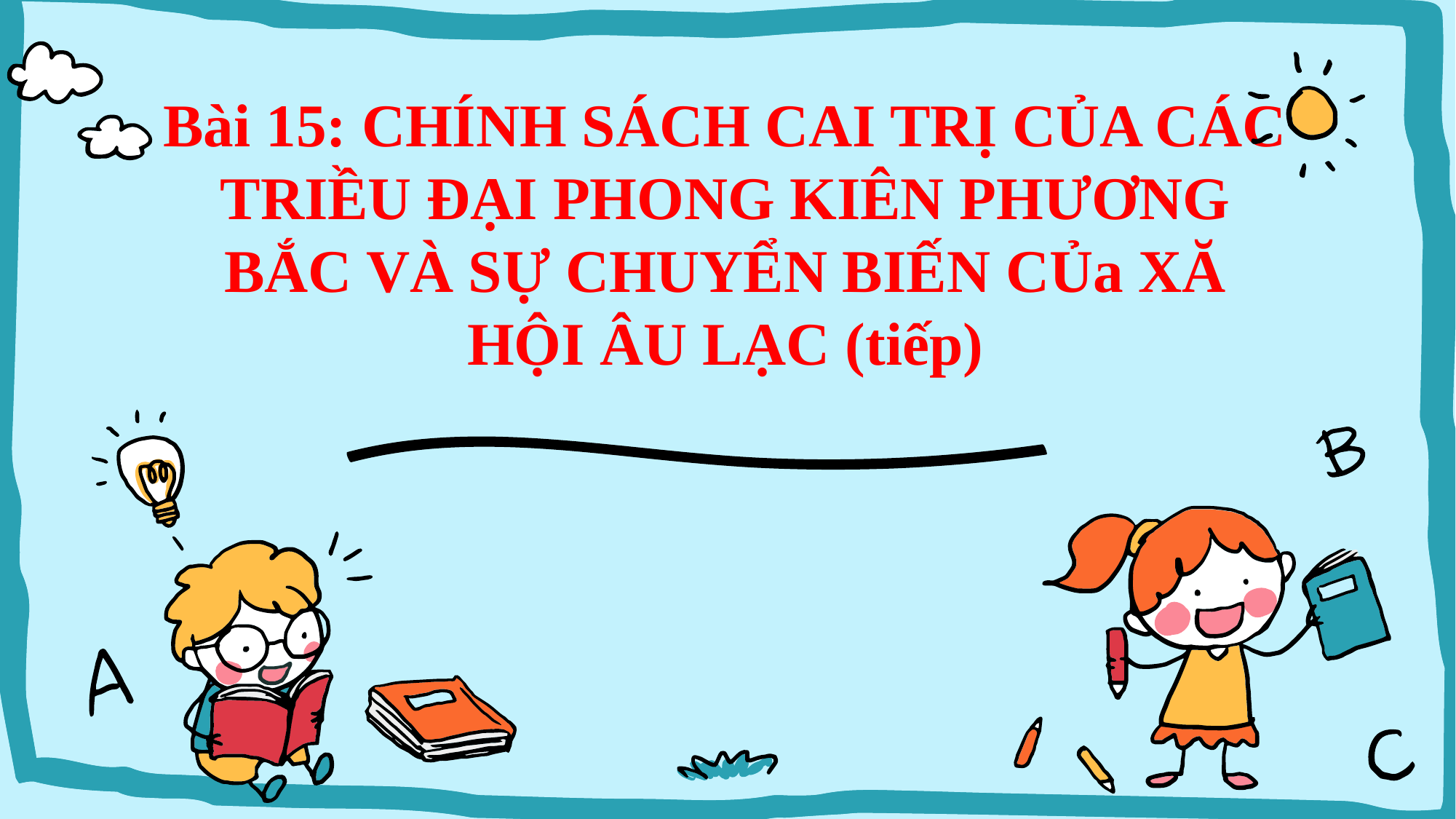

# Bài 15: CHÍNH SÁCH CAI TRỊ CỦA CÁC TRIỀU ĐẠI PHONG KIÊN PHƯƠNG BẮC VÀ SỰ CHUYỂN BIẾN CỦa XĂ HỘI ÂU LẠC (tiếp)